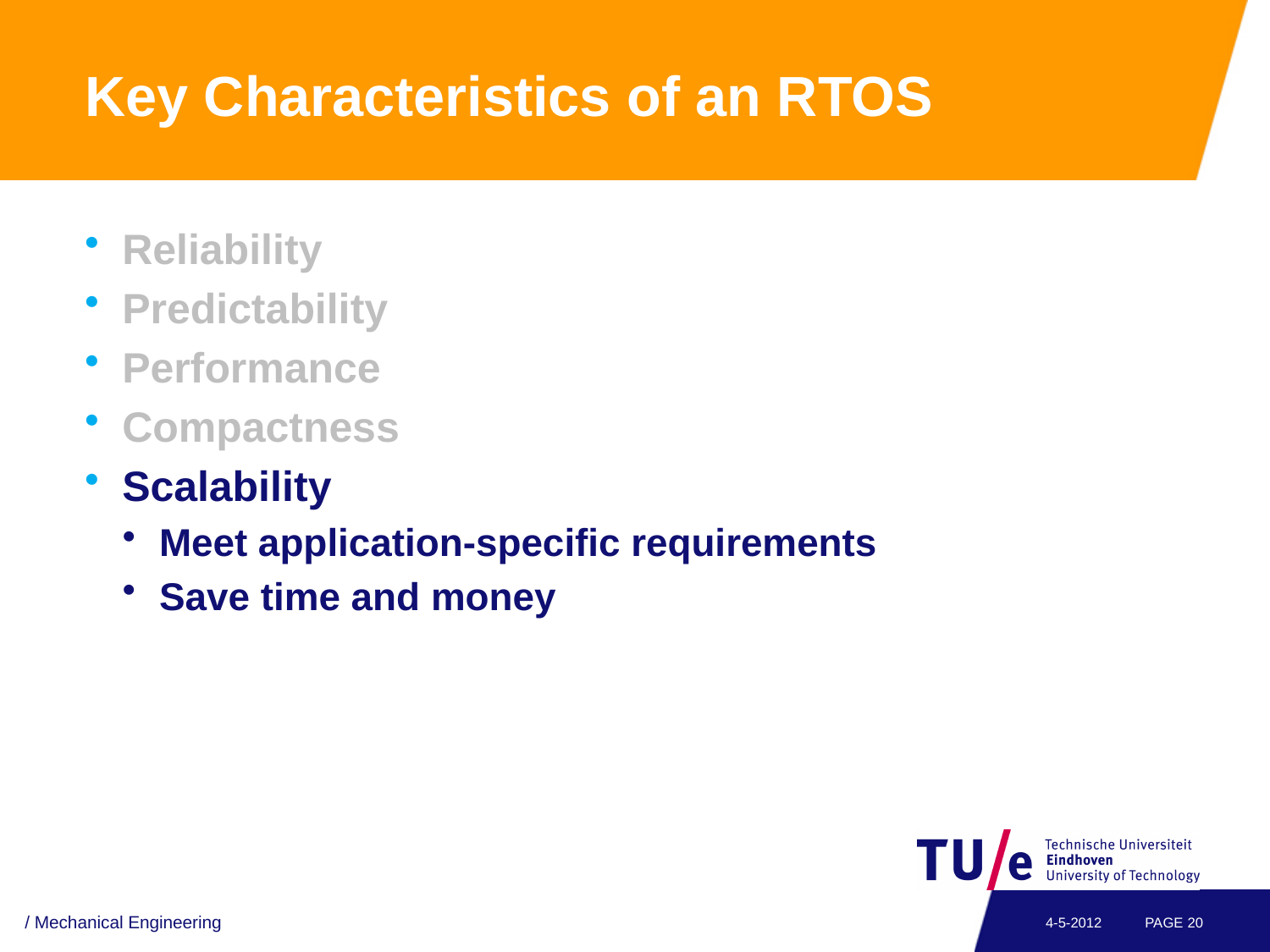

# Key Characteristics of an RTOS
Reliability
Predictability
Performance
Compactness
Scalability
Meet application-specific requirements
Save time and money
/ Mechanical Engineering
4-5-2012
PAGE 20